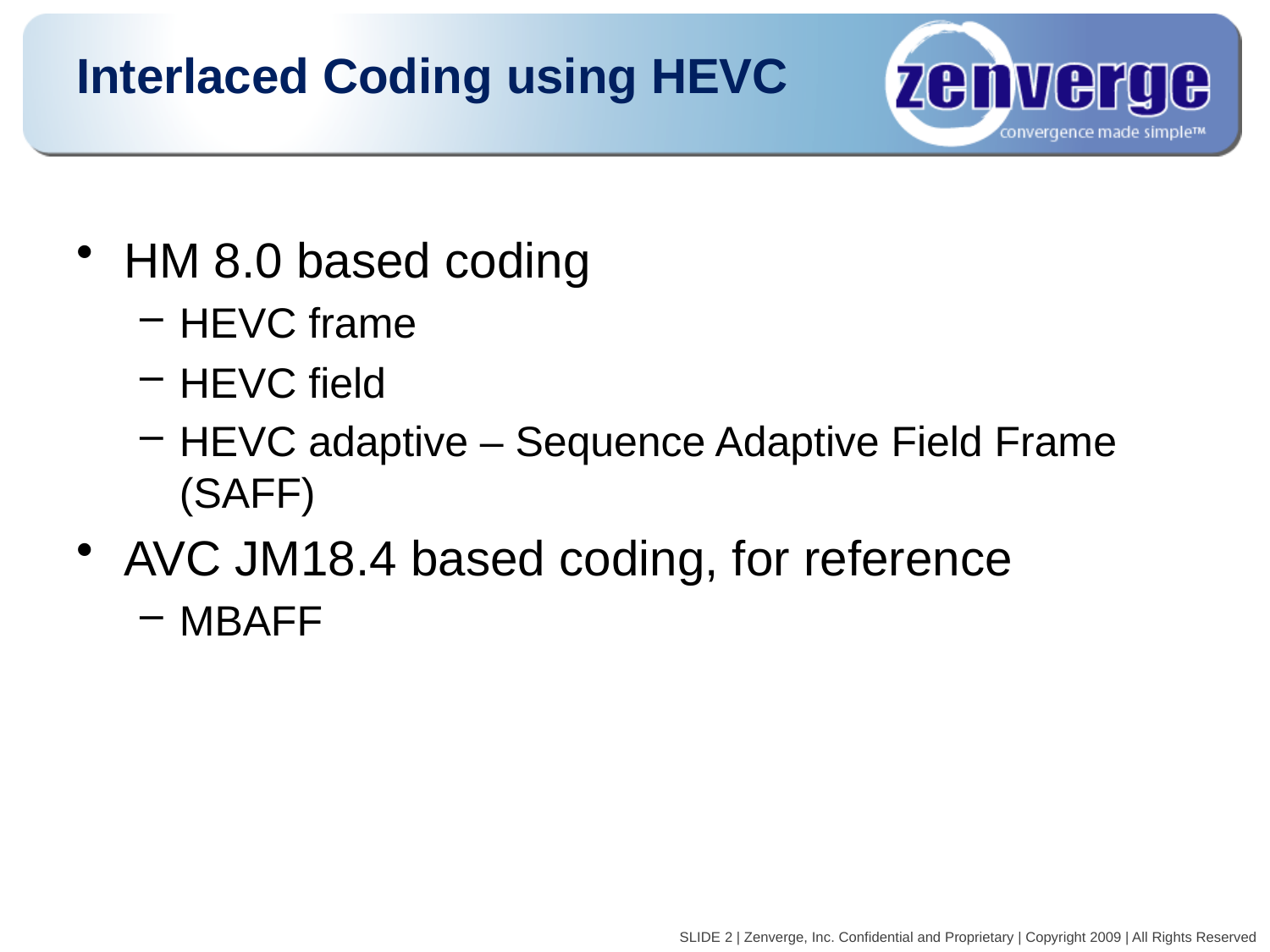

# Interlaced Coding using HEVC
HM 8.0 based coding
HEVC frame
HEVC field
HEVC adaptive – Sequence Adaptive Field Frame (SAFF)
AVC JM18.4 based coding, for reference
MBAFF